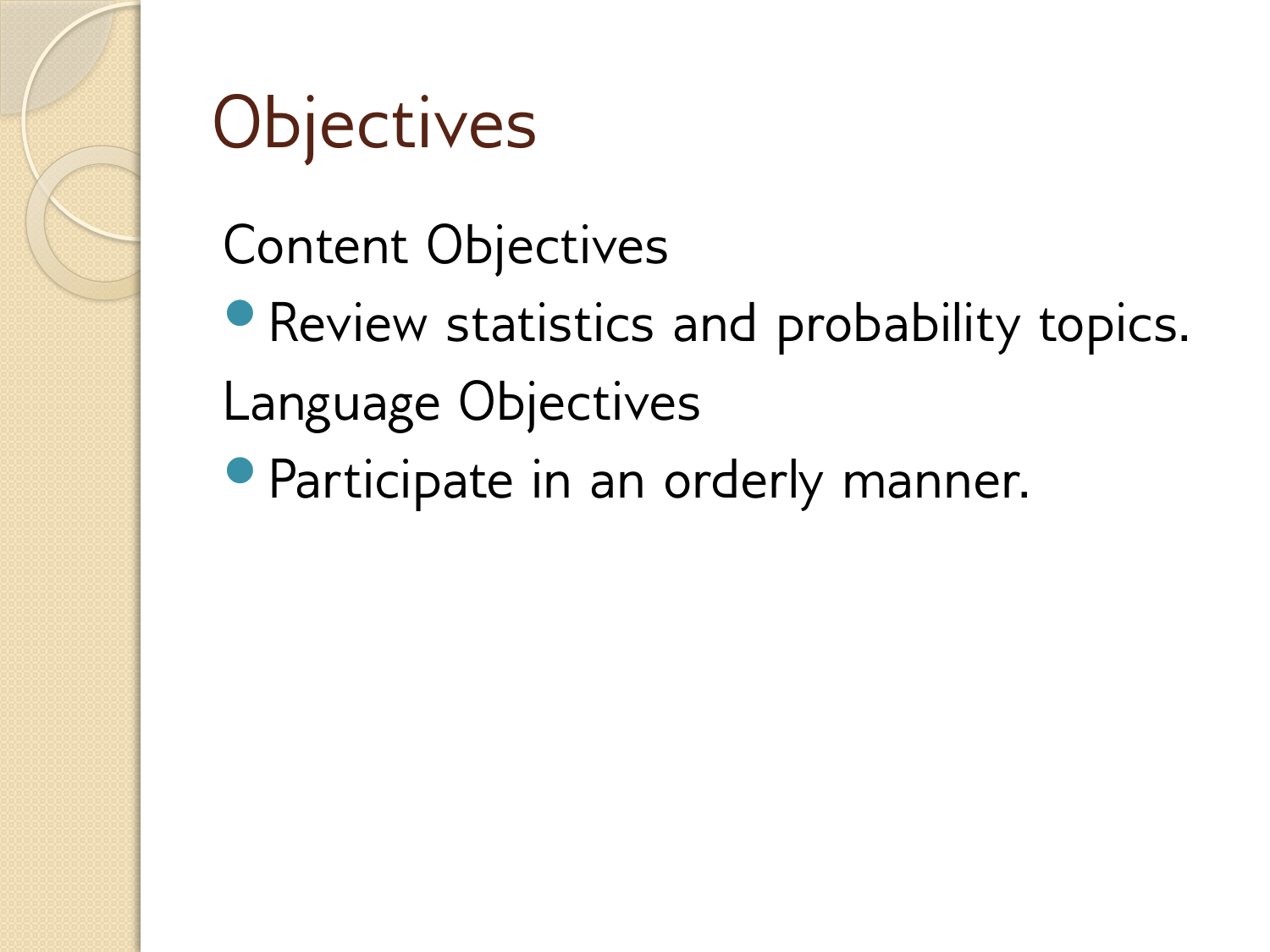

# Objectives
Content Objectives
Review statistics and probability topics.
Language Objectives
Participate in an orderly manner.